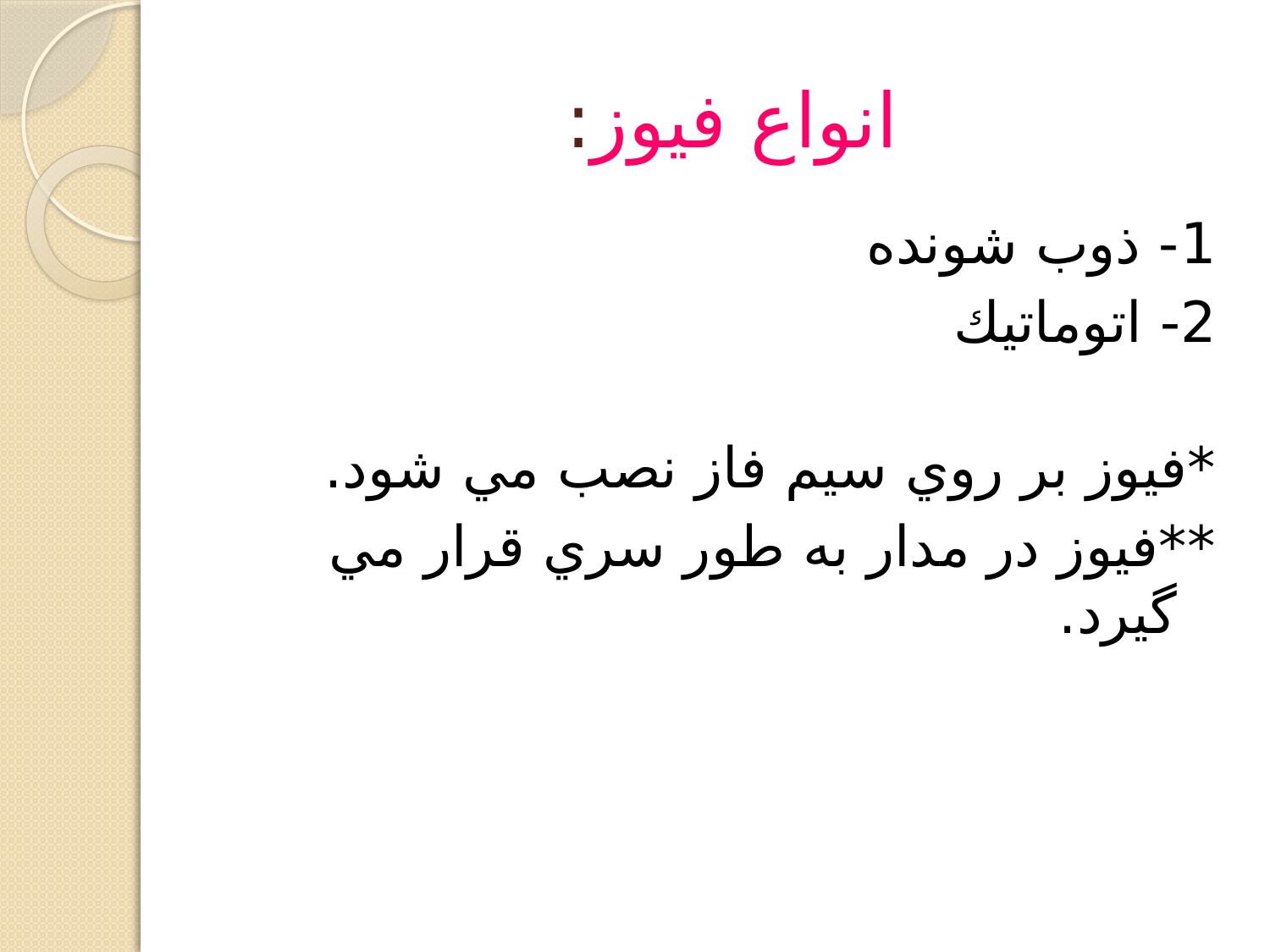

# انواع فيوز:
1- ذوب شونده
2- اتوماتيك
*فيوز بر روي سيم فاز نصب مي شود.
**فيوز در مدار به طور سري قرار مي گيرد.